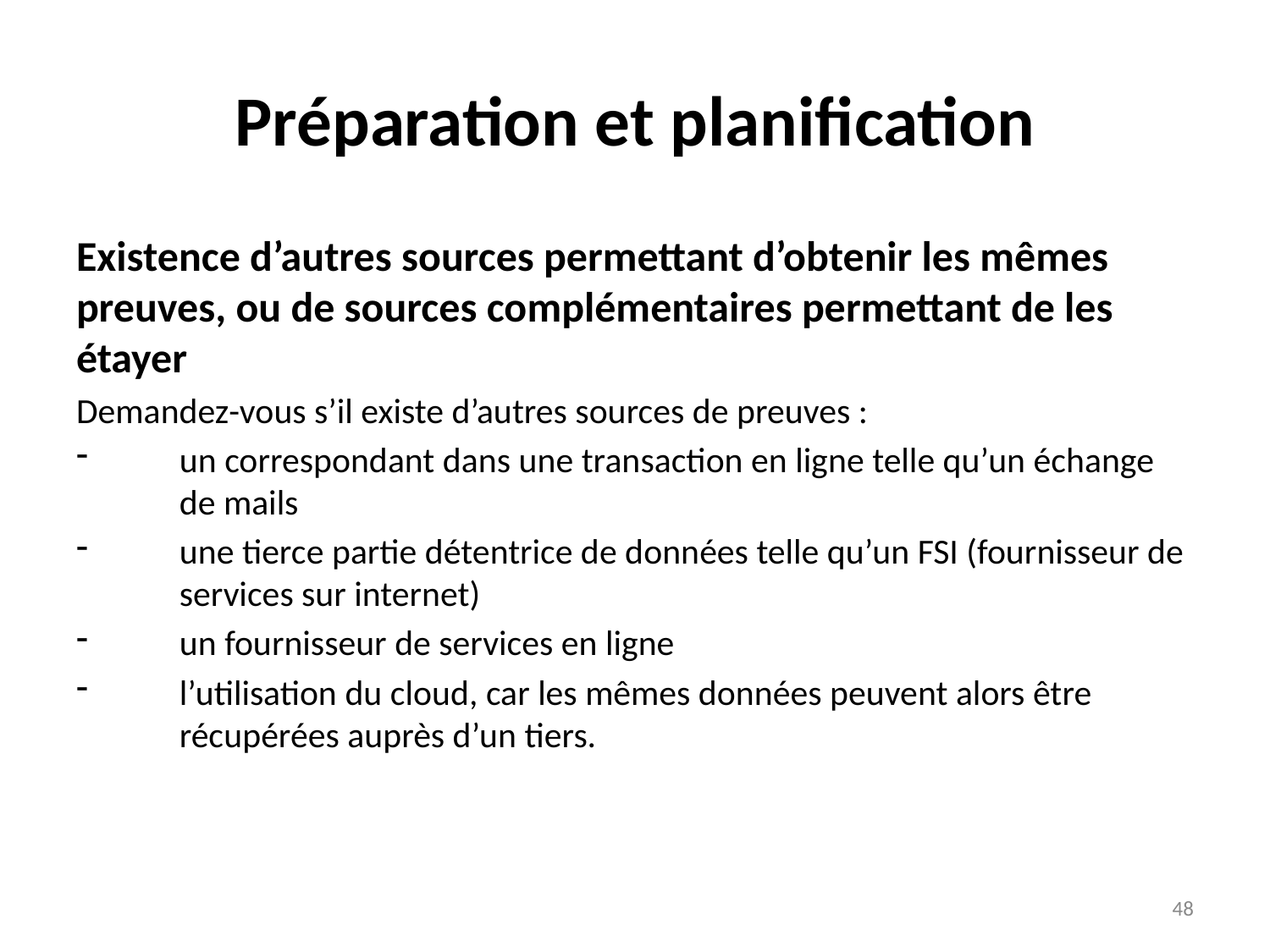

# Préparation et planification
Existence d’autres sources permettant d’obtenir les mêmes preuves, ou de sources complémentaires permettant de les étayer
Demandez-vous s’il existe d’autres sources de preuves :
un correspondant dans une transaction en ligne telle qu’un échange de mails
une tierce partie détentrice de données telle qu’un FSI (fournisseur de services sur internet)
un fournisseur de services en ligne
l’utilisation du cloud, car les mêmes données peuvent alors être récupérées auprès d’un tiers.

48